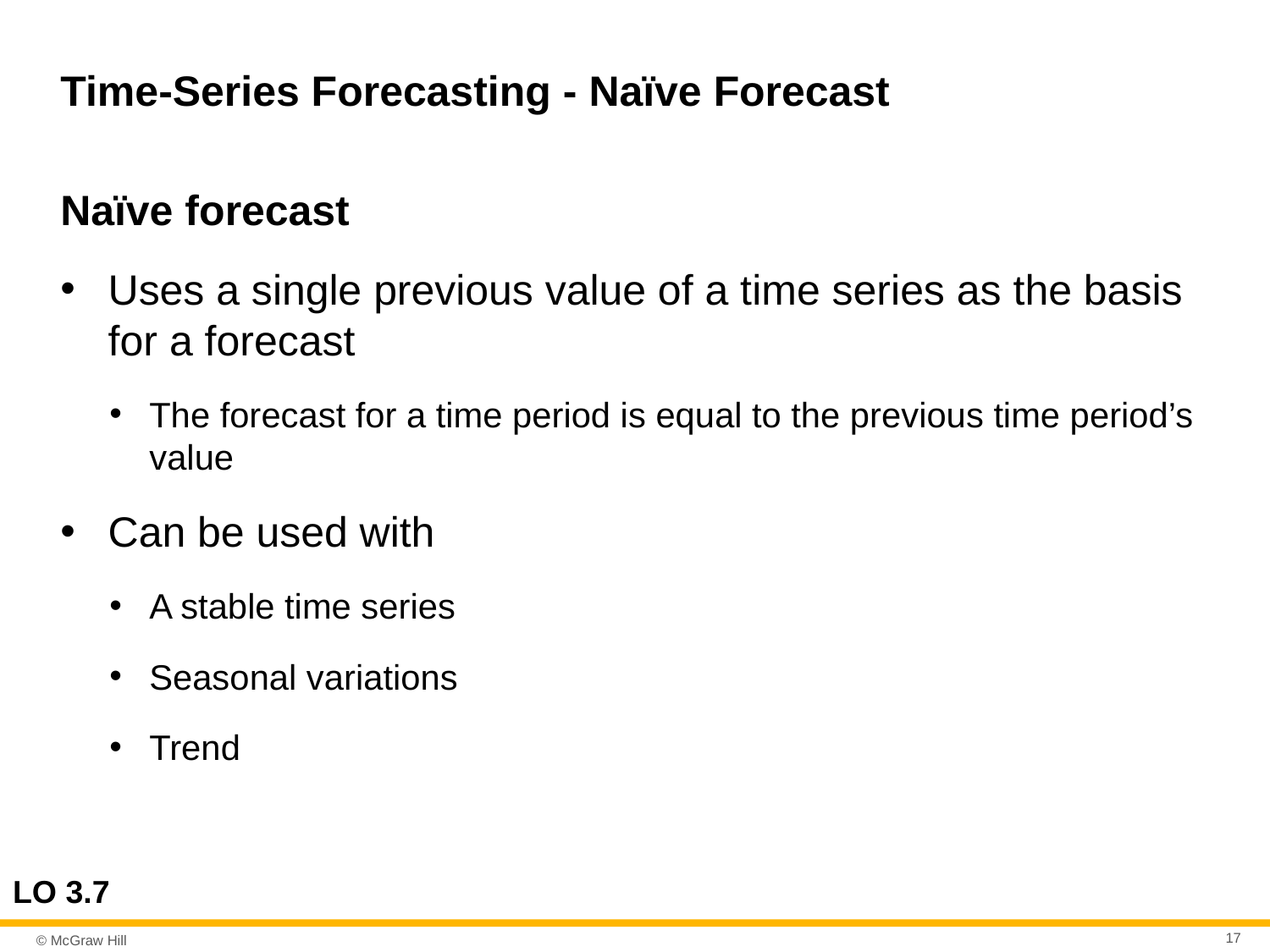

# Time-Series Forecasting - Naïve Forecast
Naïve forecast
Uses a single previous value of a time series as the basis for a forecast
The forecast for a time period is equal to the previous time period’s value
Can be used with
A stable time series
Seasonal variations
Trend
LO 3.7